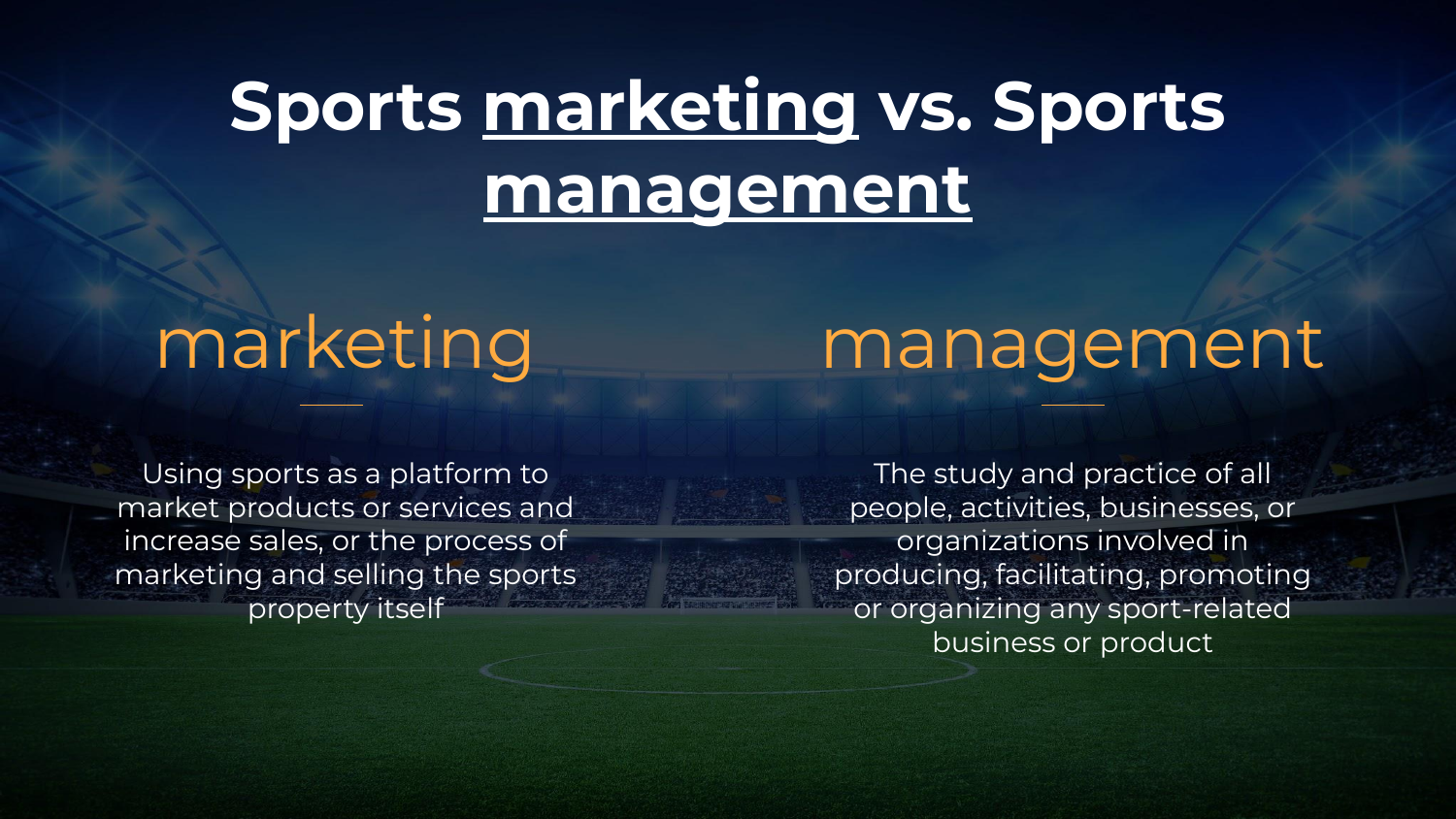

Sports marketing vs. Sports management
marketing
management
Using sports as a platform to market products or services and increase sales, or the process of marketing and selling the sports property itself
The study and practice of all people, activities, businesses, or organizations involved in producing, facilitating, promoting or organizing any sport-related business or product